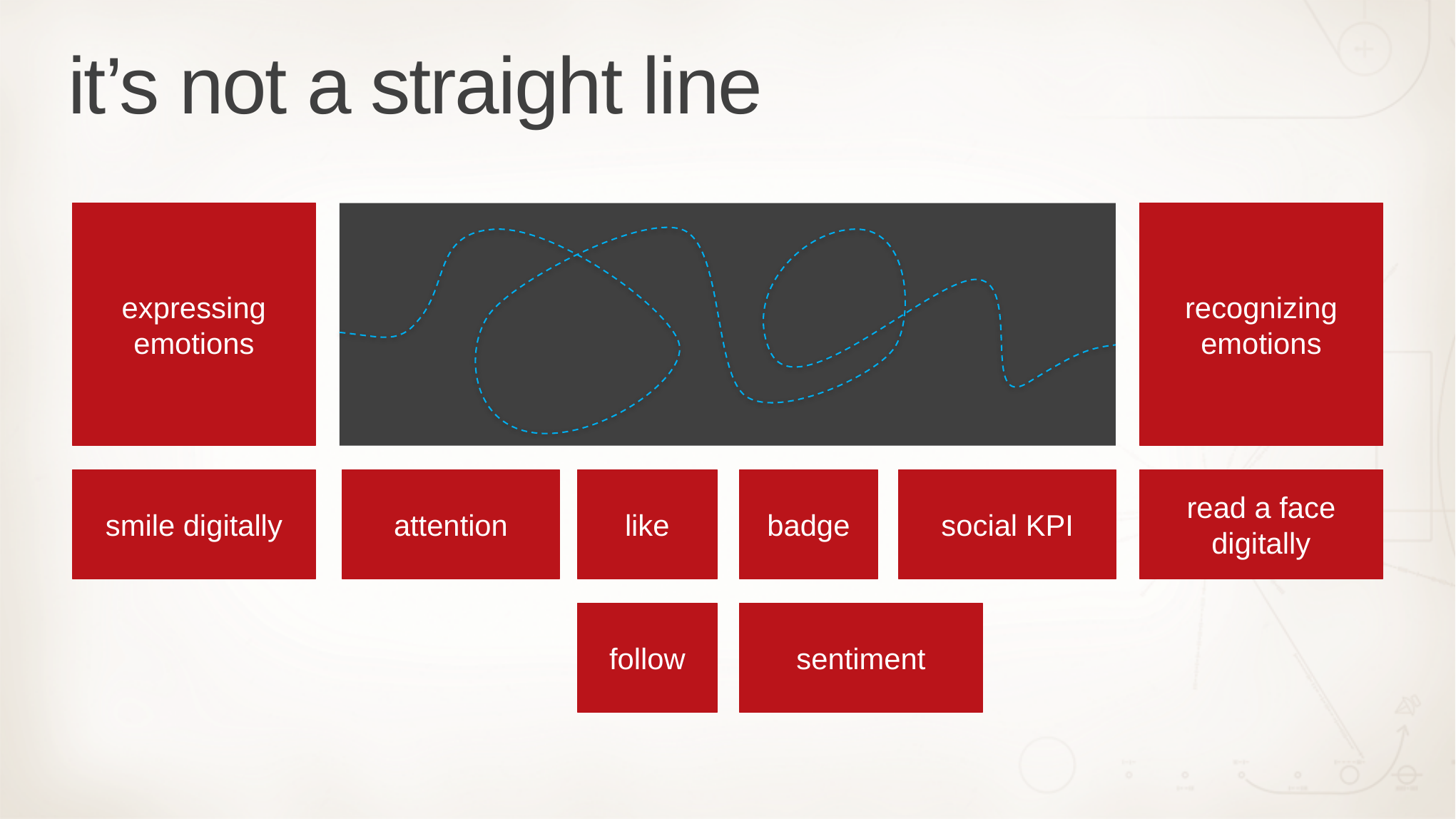

# it’s not a straight line
expressing emotions

recognizing emotions

smile digitally
attention
badge
social KPI
read a face digitally
like
follow
sentiment